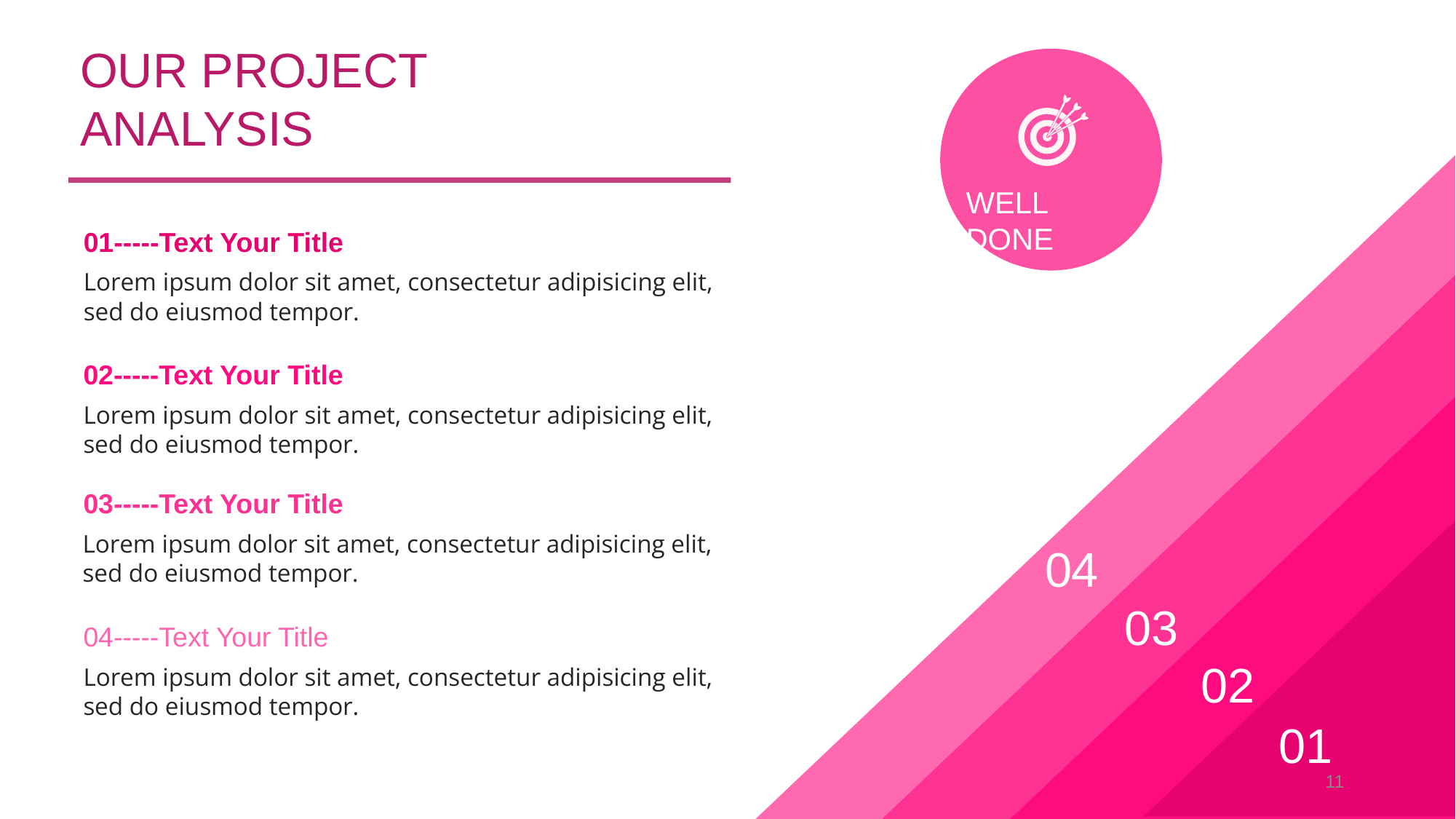

OUR PROJECT ANALYSIS

WELL DONE
01-----Text Your Title
Lorem ipsum dolor sit amet, consectetur adipisicing elit, sed do eiusmod tempor.

02-----Text Your Title
Lorem ipsum dolor sit amet, consectetur adipisicing elit, sed do eiusmod tempor.

03-----Text Your Title

Lorem ipsum dolor sit amet, consectetur adipisicing elit, sed do eiusmod tempor.
04
03
04-----Text Your Title
02
Lorem ipsum dolor sit amet, consectetur adipisicing elit, sed do eiusmod tempor.
01
11